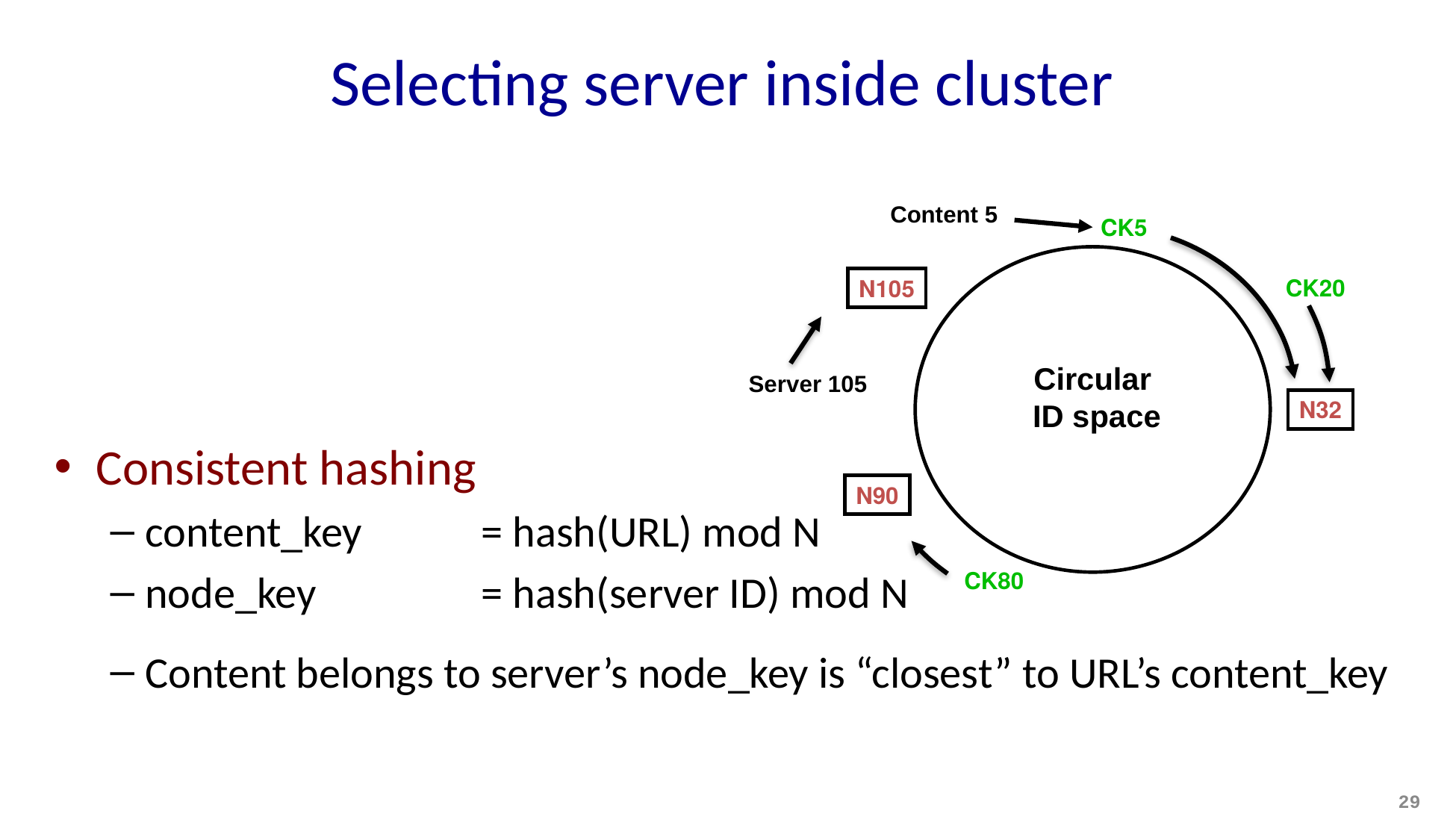

# Selecting server inside cluster

Content 5
CK5

CK20
N105
Circular
ID space
Server 105
N32
N90
 CK80
Consistent hashing
content_key 	= hash(URL) mod N
node_key 		= hash(server ID) mod N
Content belongs to server’s node_key is “closest” to URL’s content_key
29